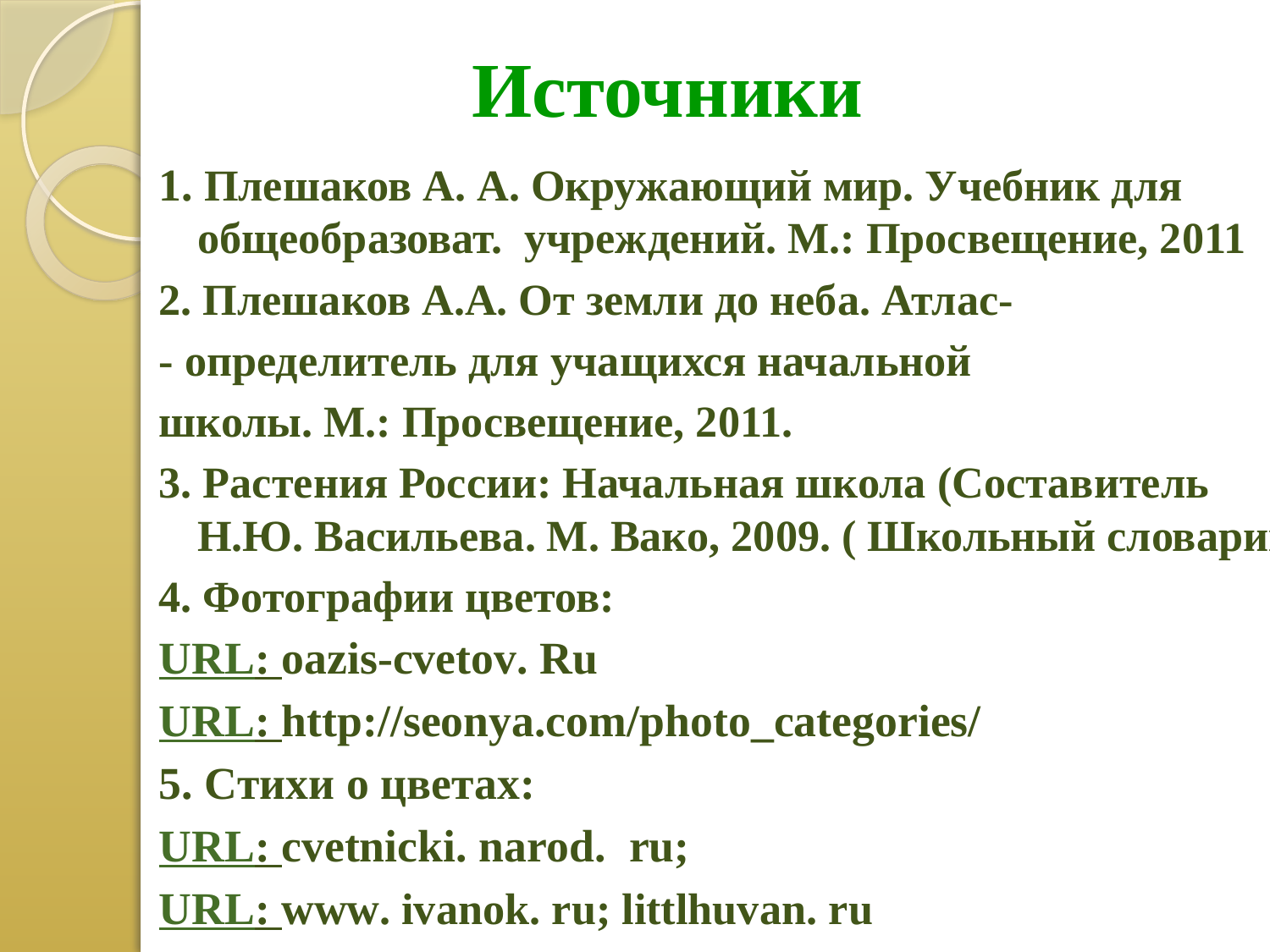

# Источники
1. Плешаков А. А. Окружающий мир. Учебник для общеобразоват.  учреждений. М.: Просвещение, 2011
2. Плешаков А.А. От земли до неба. Атлас-
- определитель для учащихся начальной
школы. М.: Просвещение, 2011.
3. Растения России: Начальная школа (Составитель Н.Ю. Васильева. М. Вако, 2009. ( Школьный словарик)
4. Фотографии цветов:
URL: oazis-cvetov. Ru
URL: http://seonya.com/photo_categories/
5. Cтихи о цветах:
URL: cvetnicki. narod.  ru;
URL: www. ivanok. ru; littlhuvan. ru